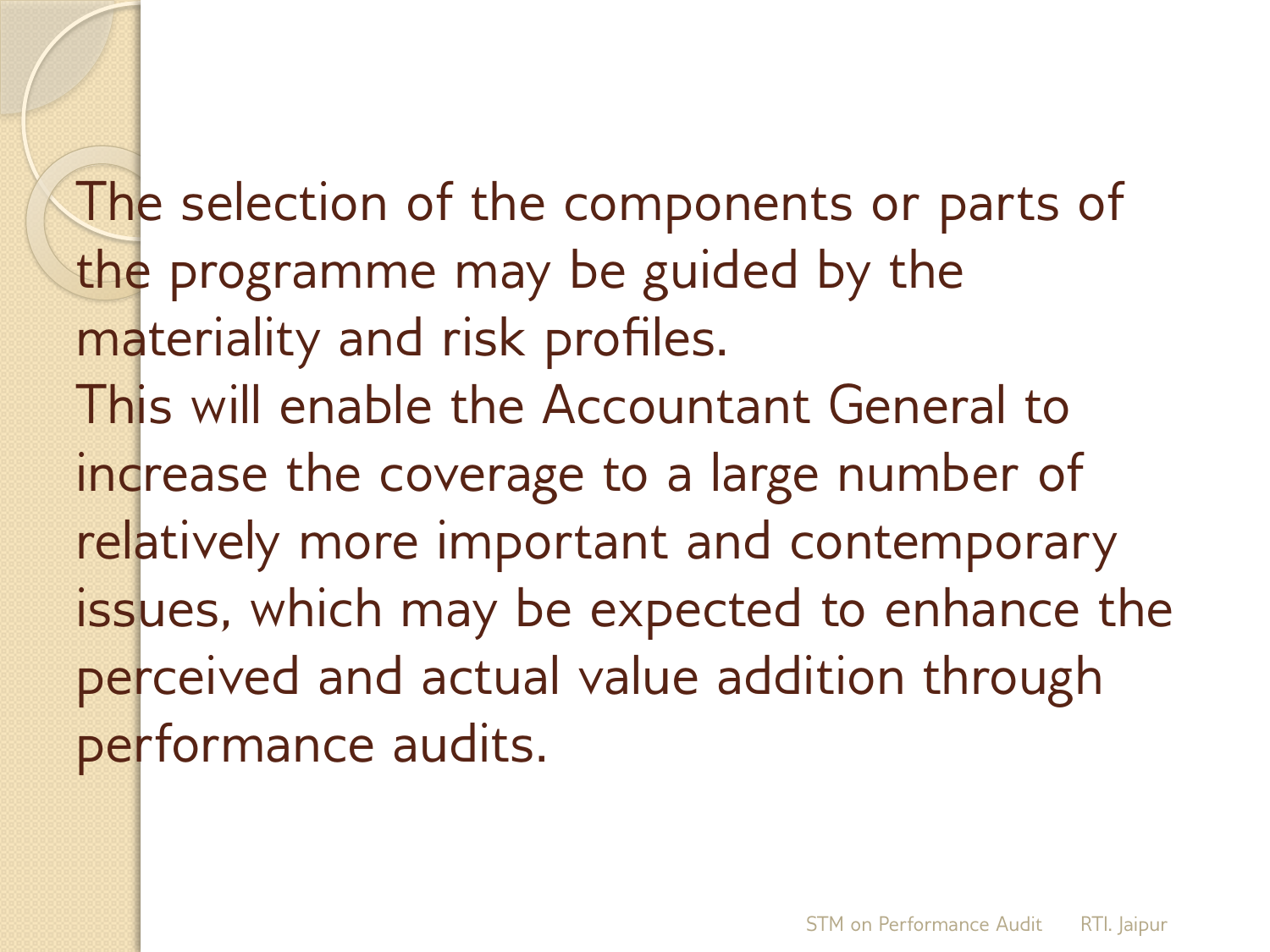

# The selection of the components or parts of the programme may be guided by the materiality and risk profiles. This will enable the Accountant General to increase the coverage to a large number of relatively more important and contemporary issues, which may be expected to enhance the perceived and actual value addition through performance audits.
STM on Performance Audit      RTI. Jaipur